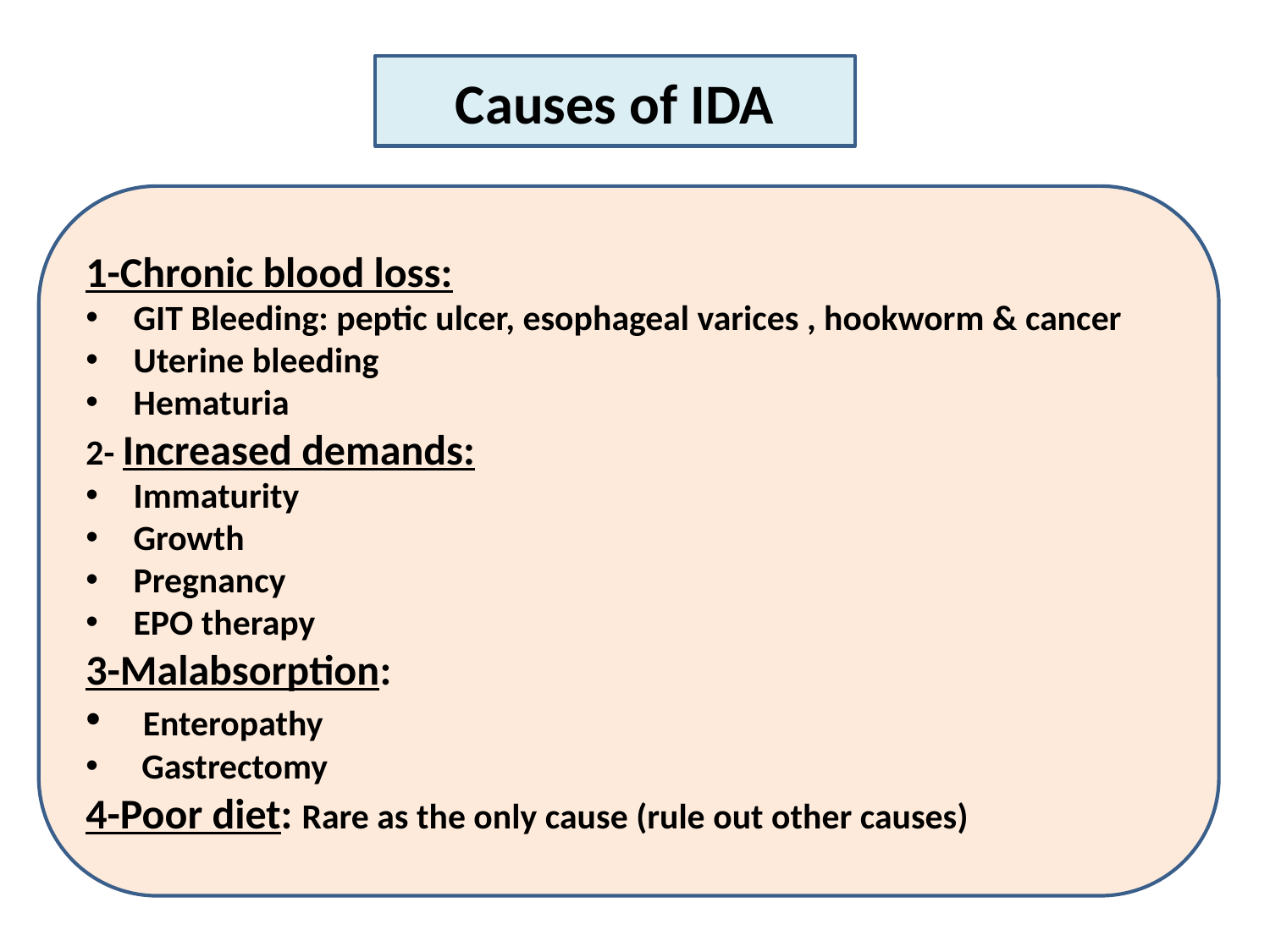

Causes of IDA

1-Chronic blood loss:
GIT Bleeding: peptic ulcer, esophageal varices , hookworm & cancer
Uterine bleeding
Hematuria
2- Increased demands:
Immaturity
Growth
Pregnancy
EPO therapy
3-Malabsorption:
 Enteropathy
 Gastrectomy
4-Poor diet: Rare as the only cause (rule out other causes)